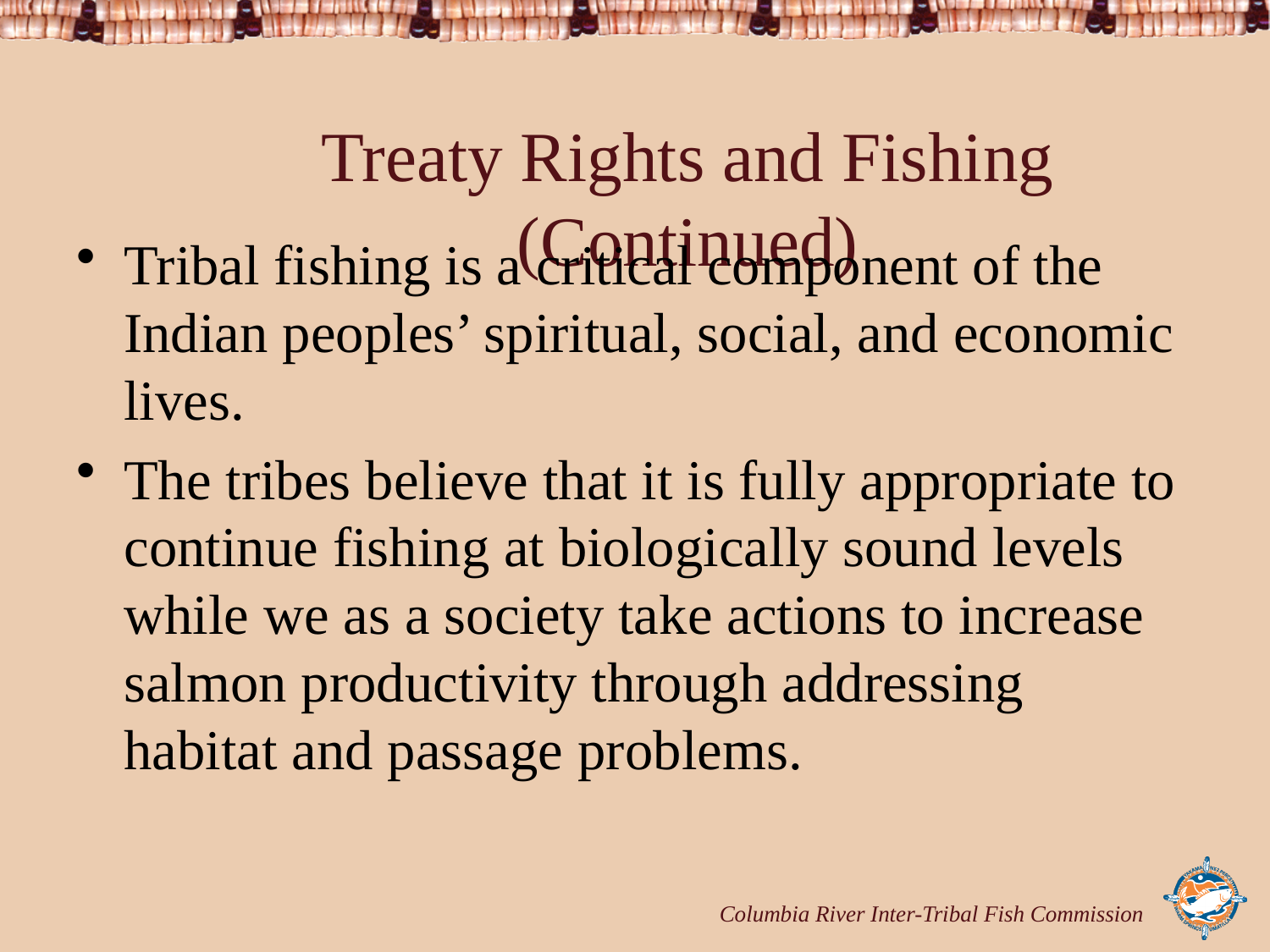

Treaty Rights and Fishing (Continued)
Tribal fishing is a critical component of the Indian peoples’ spiritual, social, and economic lives.
The tribes believe that it is fully appropriate to continue fishing at biologically sound levels while we as a society take actions to increase salmon productivity through addressing habitat and passage problems.